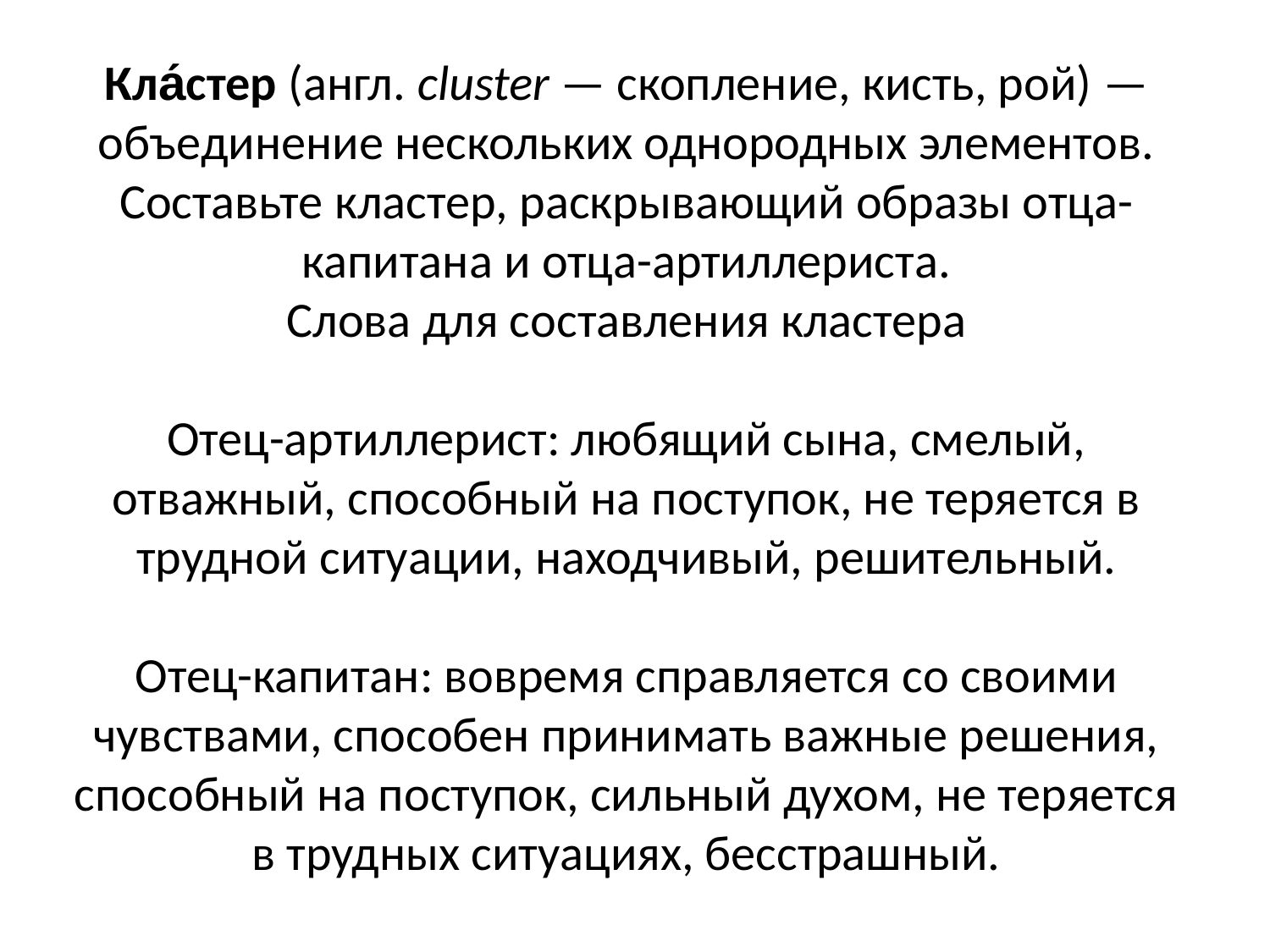

# Кла́стер (англ. cluster — скопление, кисть, рой) — объединение нескольких однородных элементов. Составьте кластер, раскрывающий образы отца-капитана и отца-артиллериста. Слова для составления кластера Отец-артиллерист: любящий сына, смелый, отважный, способный на поступок, не теряется в трудной ситуации, находчивый, решительный. Отец-капитан: вовремя справляется со своими чувствами, способен принимать важные решения, способный на поступок, сильный духом, не теряется в трудных ситуациях, бесстрашный.